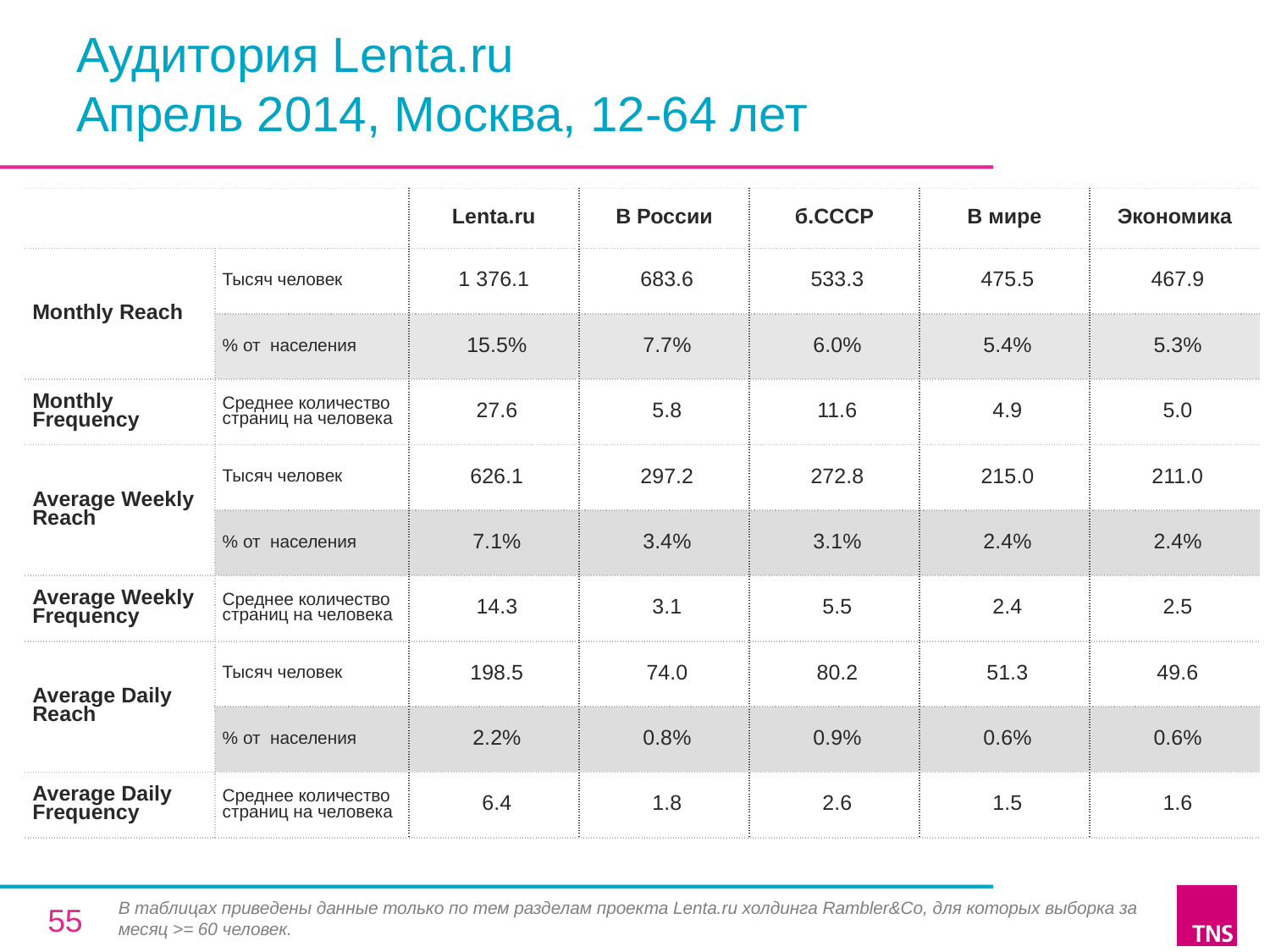

# Аудитория Lenta.ru Апрель 2014, Москва, 12-64 лет
|  |  | Lenta.ru | В России | б.СССР | В мире | Экономика |
| --- | --- | --- | --- | --- | --- | --- |
| Monthly Reach | Тысяч человек | 1 376.1 | 683.6 | 533.3 | 475.5 | 467.9 |
|  | % от населения | 15.5% | 7.7% | 6.0% | 5.4% | 5.3% |
| Monthly Frequency | Среднее количество страниц на человека | 27.6 | 5.8 | 11.6 | 4.9 | 5.0 |
| Average Weekly Reach | Тысяч человек | 626.1 | 297.2 | 272.8 | 215.0 | 211.0 |
|  | % от населения | 7.1% | 3.4% | 3.1% | 2.4% | 2.4% |
| Average Weekly Frequency | Среднее количество страниц на человека | 14.3 | 3.1 | 5.5 | 2.4 | 2.5 |
| Average Daily Reach | Тысяч человек | 198.5 | 74.0 | 80.2 | 51.3 | 49.6 |
|  | % от населения | 2.2% | 0.8% | 0.9% | 0.6% | 0.6% |
| Average Daily Frequency | Среднее количество страниц на человека | 6.4 | 1.8 | 2.6 | 1.5 | 1.6 |
В таблицах приведены данные только по тем разделам проекта Lenta.ru холдинга Rambler&Co, для которых выборка за месяц >= 60 человек.
55